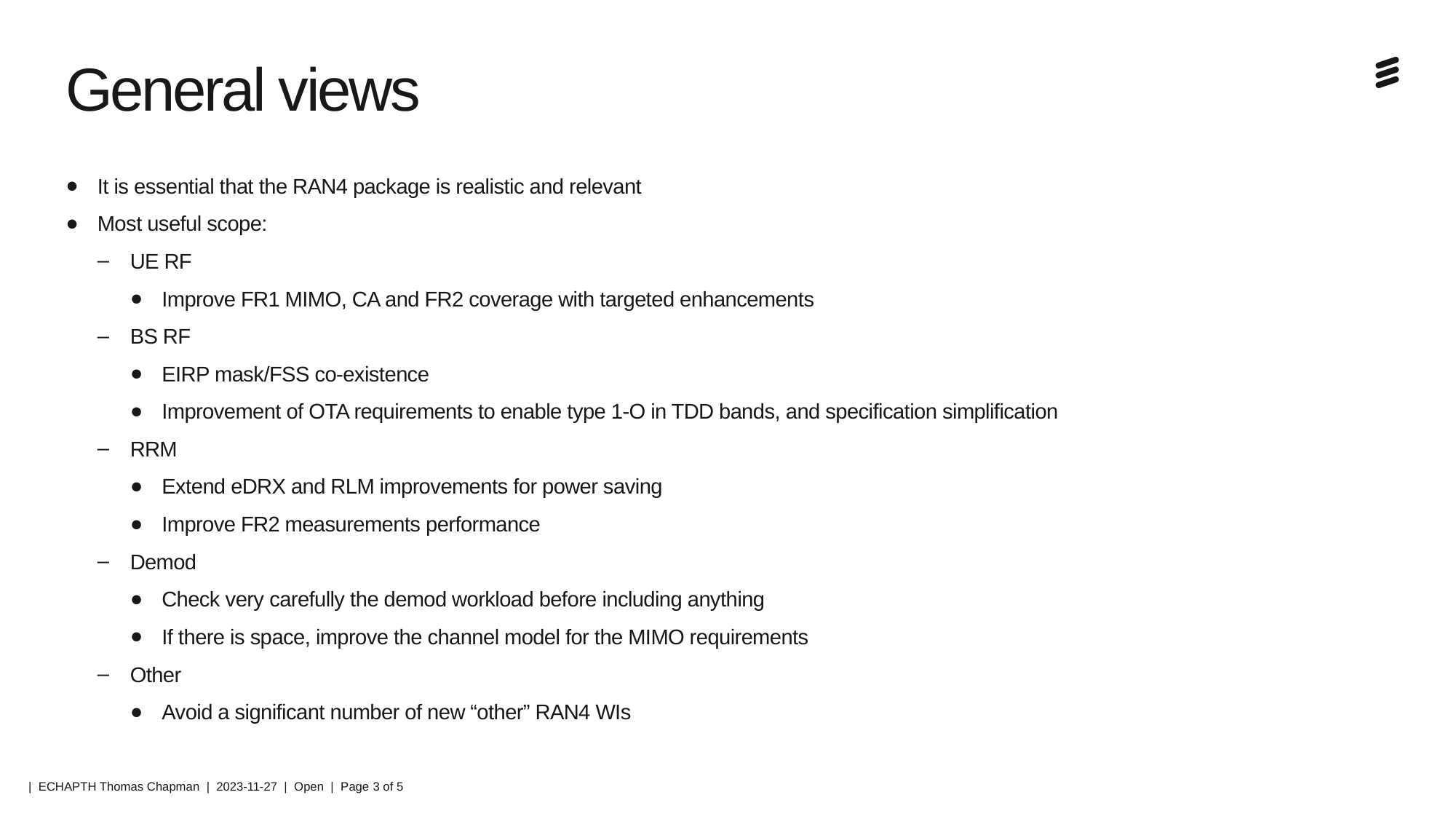

# General views
It is essential that the RAN4 package is realistic and relevant
Most useful scope:
UE RF
Improve FR1 MIMO, CA and FR2 coverage with targeted enhancements
BS RF
EIRP mask/FSS co-existence
Improvement of OTA requirements to enable type 1-O in TDD bands, and specification simplification
RRM
Extend eDRX and RLM improvements for power saving
Improve FR2 measurements performance
Demod
Check very carefully the demod workload before including anything
If there is space, improve the channel model for the MIMO requirements
Other
Avoid a significant number of new “other” RAN4 WIs